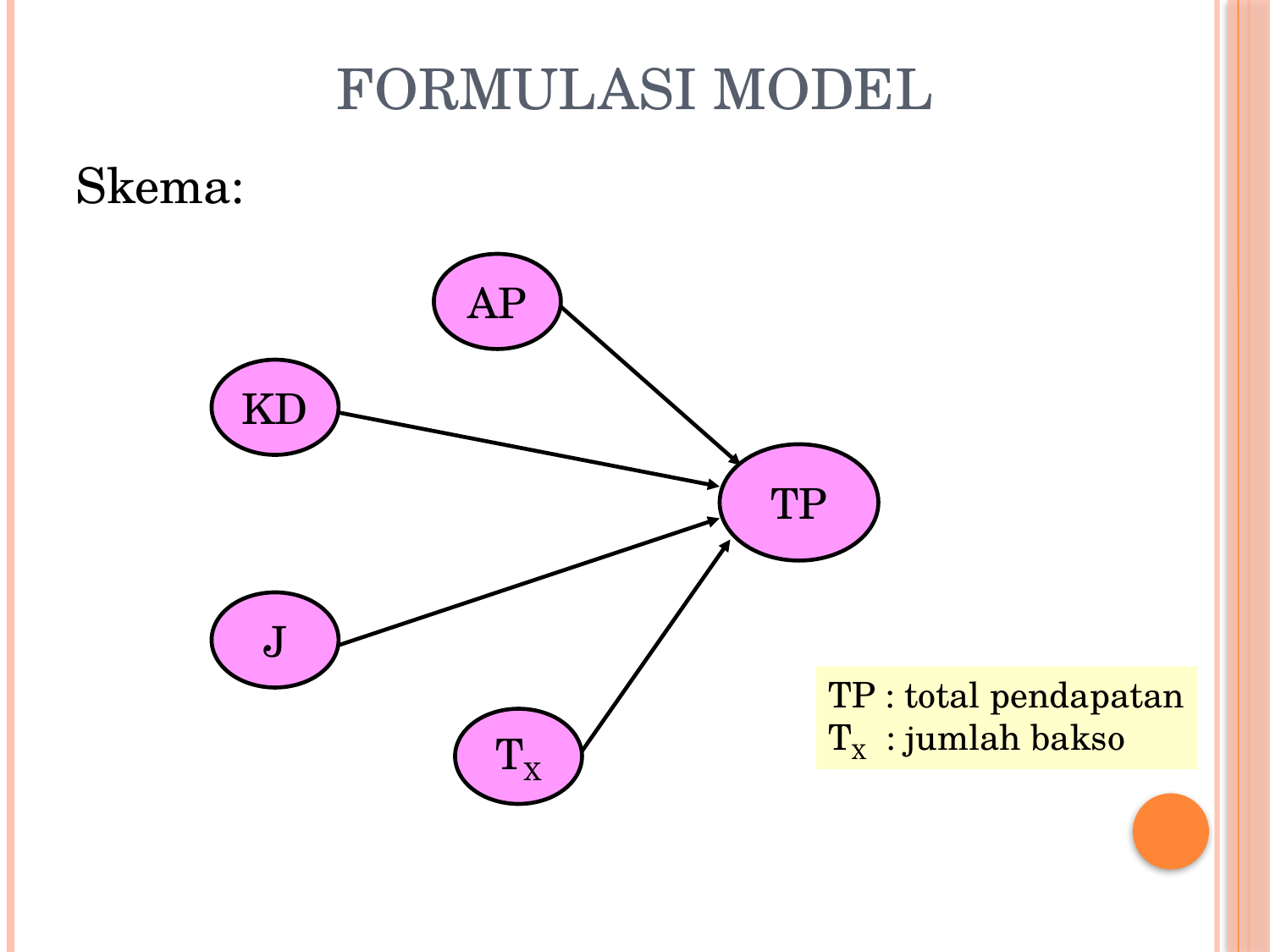

# Formulasi Model
Skema:
AP

KD

TP

J
TP : total pendapatan
TX  : jumlah bakso
TX